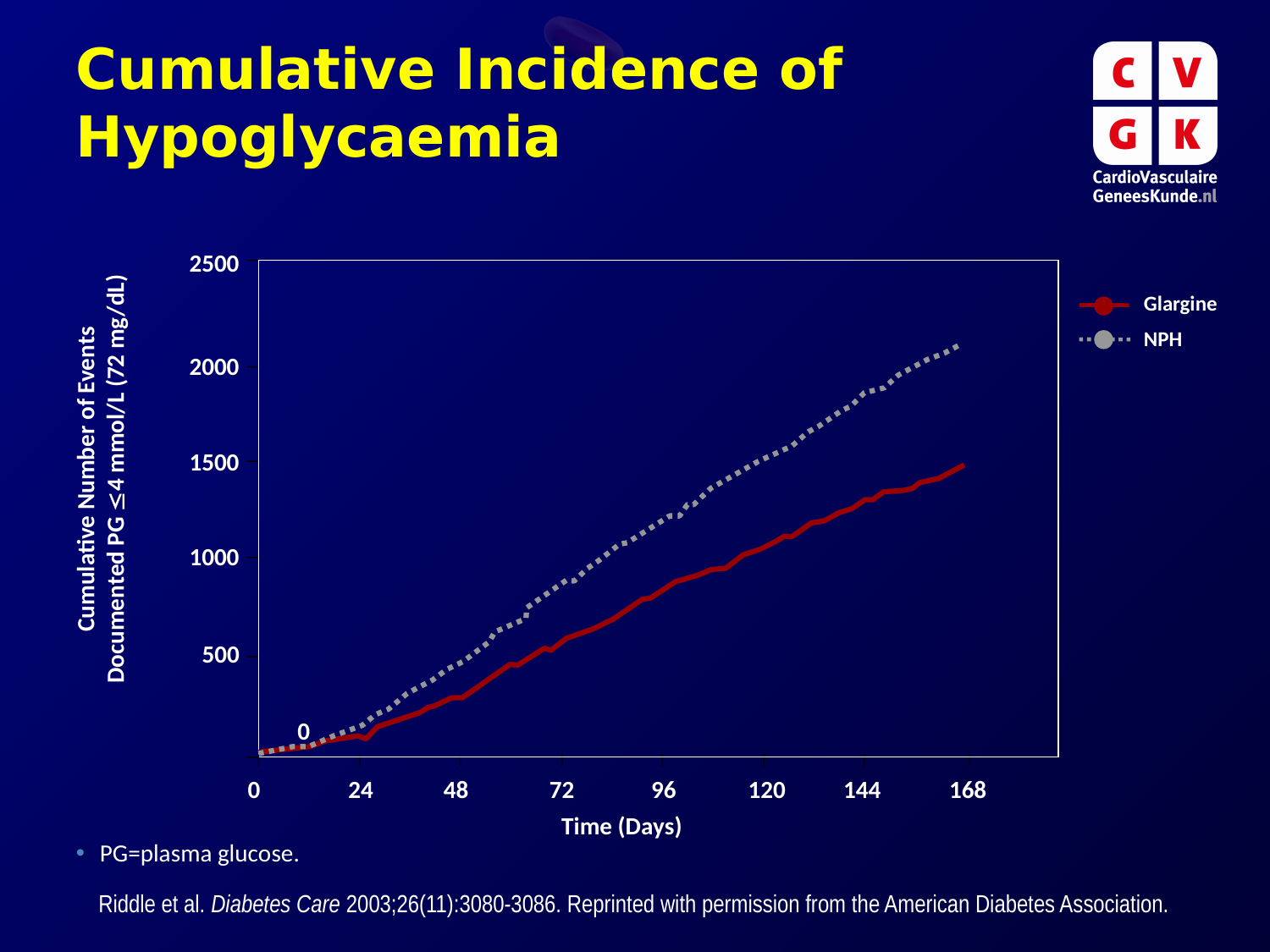

Cumulative Incidence of Hypoglycaemia
2500

Glargine
NPH

2000

Cumulative Number of Events
Documented PG ≤4 mmol/L (72 mg/dL)
1500

1000

500

0

0
24
48
72
96
120
144
168
Time (Days)
PG=plasma glucose.
Riddle et al. Diabetes Care 2003;26(11):3080-3086. Reprinted with permission from the American Diabetes Association.